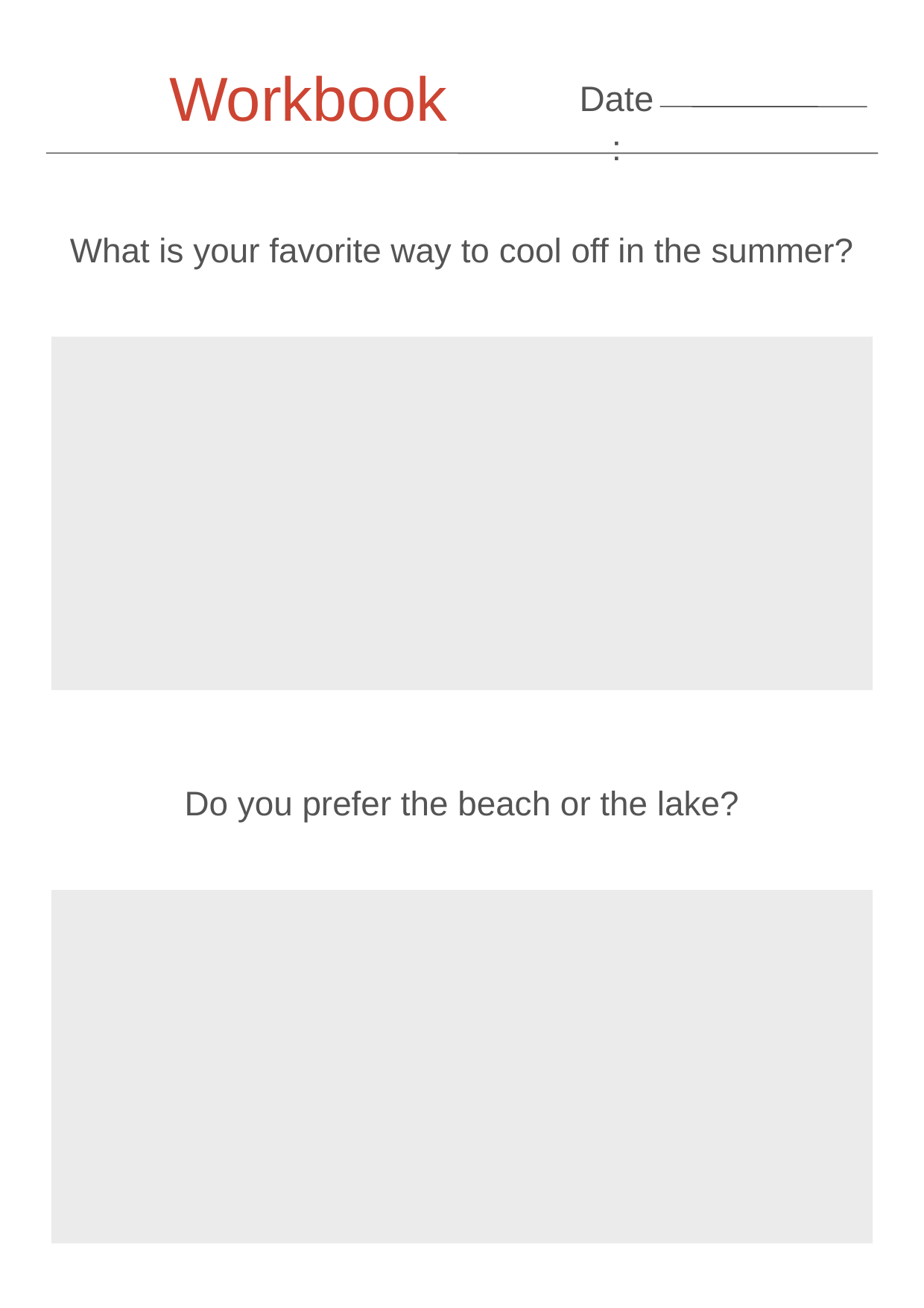

Workbook
Date:

What is your favorite way to cool off in the summer?

Do you prefer the beach or the lake?